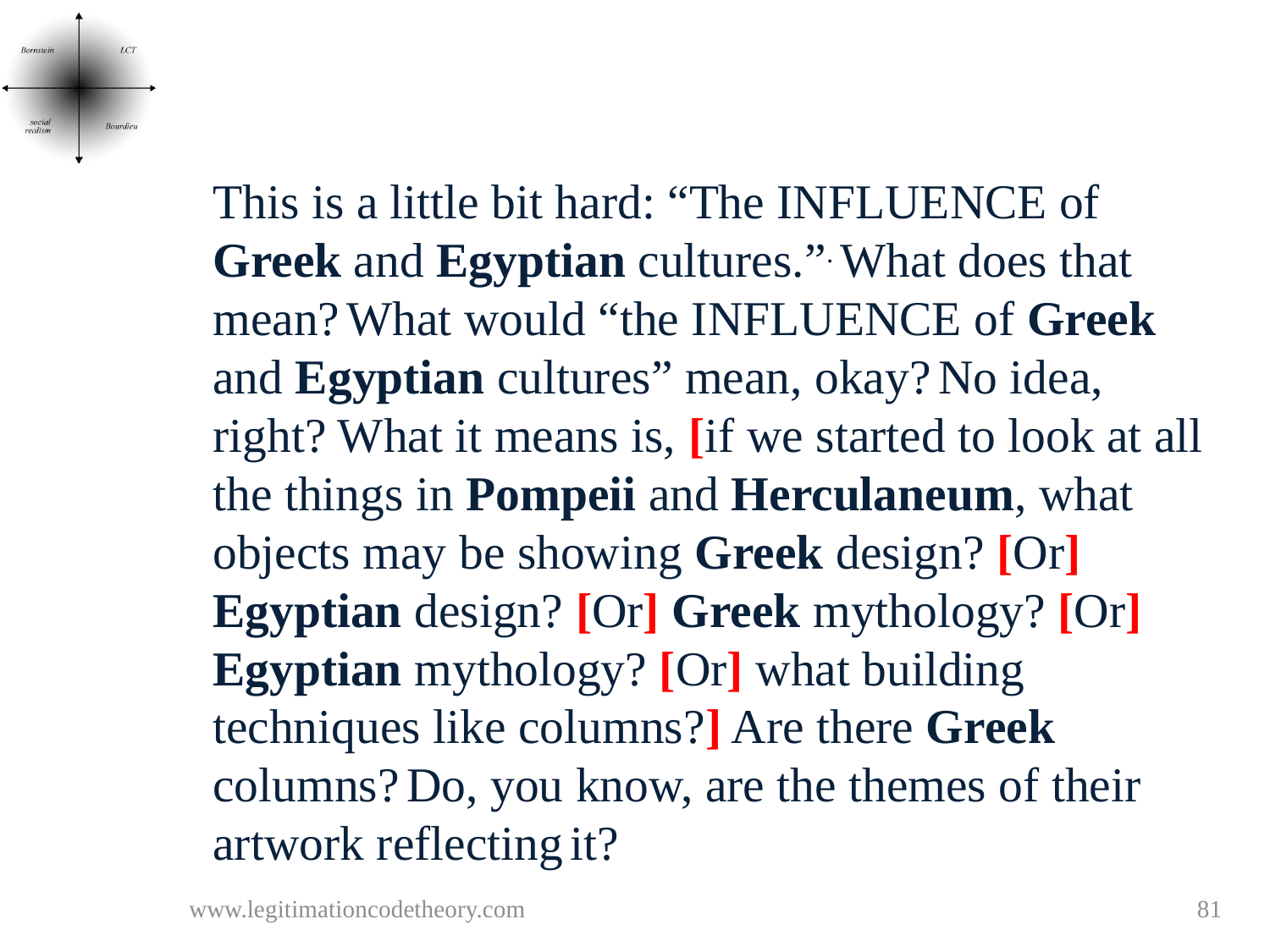

This is a little bit hard: “The INFLUENCE of Greek and Egyptian cultures.”. What does that mean? What would “the INFLUENCE of Greek and Egyptian cultures” mean, okay? No idea, right? What it means is, [if we started to look at all the things in Pompeii and Herculaneum, what objects may be showing Greek design? [Or] Egyptian design? [Or] Greek mythology? [Or] Egyptian mythology? [Or] what building techniques like columns?] Are there Greek columns? Do, you know, are the themes of their artwork reflecting it?
www.legitimationcodetheory.com
81